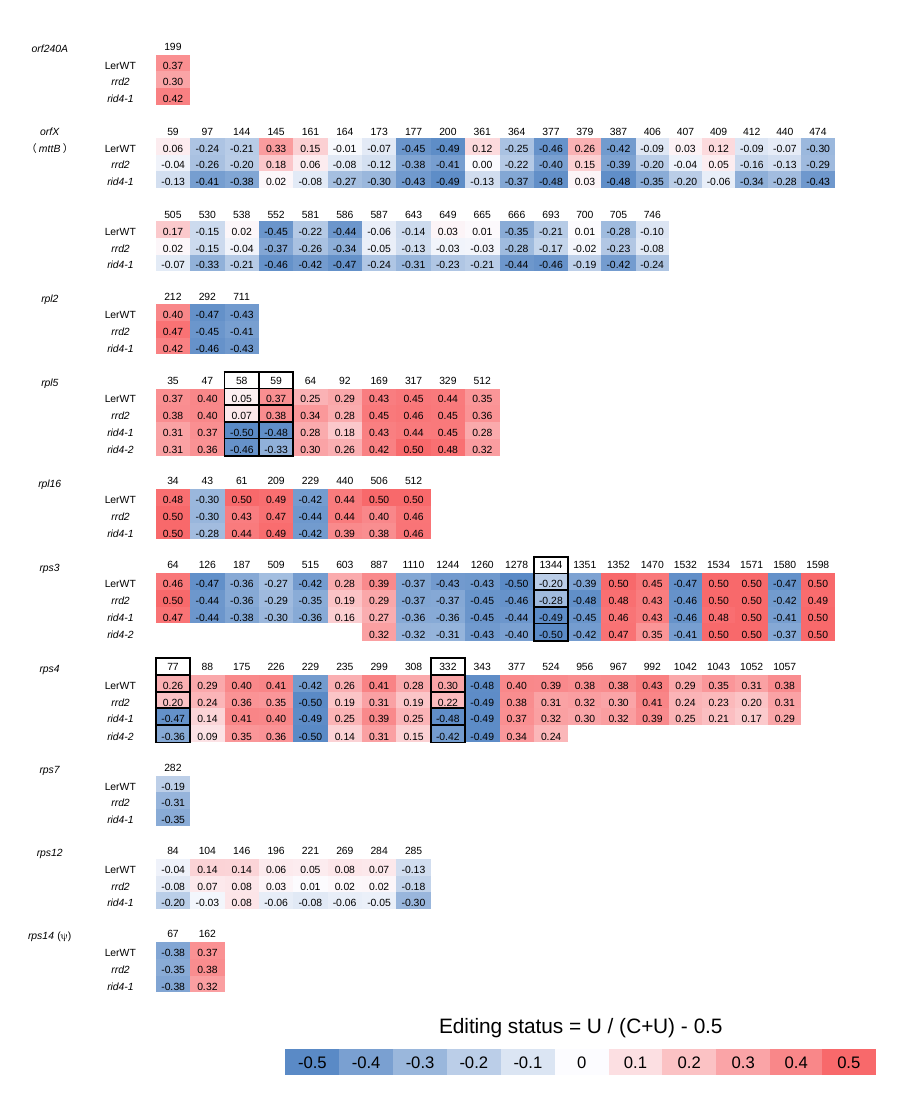

| orf240A |  | 199 |  |  |  |  |  |  |  |  |  |  |  |  |  |  |  |  |  |  |  |
| --- | --- | --- | --- | --- | --- | --- | --- | --- | --- | --- | --- | --- | --- | --- | --- | --- | --- | --- | --- | --- | --- |
|  | LerWT | 0.37 |  |  |  |  |  |  |  |  |  |  |  |  |  |  |  |  |  |  |  |
|  | rrd2 | 0.30 |  |  |  |  |  |  |  |  |  |  |  |  |  |  |  |  |  |  |  |
|  | rid4-1 | 0.42 |  |  |  |  |  |  |  |  |  |  |  |  |  |  |  |  |  |  |  |
|  |  |  |  |  |  |  |  |  |  |  |  |  |  |  |  |  |  |  |  |  |  |
| orfX |  | 59 | 97 | 144 | 145 | 161 | 164 | 173 | 177 | 200 | 361 | 364 | 377 | 379 | 387 | 406 | 407 | 409 | 412 | 440 | 474 |
| （mttB） | LerWT | 0.06 | -0.24 | -0.21 | 0.33 | 0.15 | -0.01 | -0.07 | -0.45 | -0.49 | 0.12 | -0.25 | -0.46 | 0.26 | -0.42 | -0.09 | 0.03 | 0.12 | -0.09 | -0.07 | -0.30 |
|  | rrd2 | -0.04 | -0.26 | -0.20 | 0.18 | 0.06 | -0.08 | -0.12 | -0.38 | -0.41 | 0.00 | -0.22 | -0.40 | 0.15 | -0.39 | -0.20 | -0.04 | 0.05 | -0.16 | -0.13 | -0.29 |
|  | rid4-1 | -0.13 | -0.41 | -0.38 | 0.02 | -0.08 | -0.27 | -0.30 | -0.43 | -0.49 | -0.13 | -0.37 | -0.48 | 0.03 | -0.48 | -0.35 | -0.20 | -0.06 | -0.34 | -0.28 | -0.43 |
|  |  |  |  |  |  |  |  |  |  |  |  |  |  |  |  |  |  |  |  |  |  |
|  |  | 505 | 530 | 538 | 552 | 581 | 586 | 587 | 643 | 649 | 665 | 666 | 693 | 700 | 705 | 746 |  |  |  |  |  |
|  | LerWT | 0.17 | -0.15 | 0.02 | -0.45 | -0.22 | -0.44 | -0.06 | -0.14 | 0.03 | 0.01 | -0.35 | -0.21 | 0.01 | -0.28 | -0.10 |  |  |  |  |  |
|  | rrd2 | 0.02 | -0.15 | -0.04 | -0.37 | -0.26 | -0.34 | -0.05 | -0.13 | -0.03 | -0.03 | -0.28 | -0.17 | -0.02 | -0.23 | -0.08 |  |  |  |  |  |
|  | rid4-1 | -0.07 | -0.33 | -0.21 | -0.46 | -0.42 | -0.47 | -0.24 | -0.31 | -0.23 | -0.21 | -0.44 | -0.46 | -0.19 | -0.42 | -0.24 |  |  |  |  |  |
|  |  |  |  |  |  |  |  |  |  |  |  |  |  |  |  |  |  |  |  |  |  |
| rpl2 |  | 212 | 292 | 711 |  |  |  |  |  |  |  |  |  |  |  |  |  |  |  |  |  |
|  | LerWT | 0.40 | -0.47 | -0.43 |  |  |  |  |  |  |  |  |  |  |  |  |  |  |  |  |  |
|  | rrd2 | 0.47 | -0.45 | -0.41 |  |  |  |  |  |  |  |  |  |  |  |  |  |  |  |  |  |
|  | rid4-1 | 0.42 | -0.46 | -0.43 |  |  |  |  |  |  |  |  |  |  |  |  |  |  |  |  |  |
|  |  |  |  |  |  |  |  |  |  |  |  |  |  |  |  |  |  |  |  |  |  |
| rpl5 |  | 35 | 47 | 58 | 59 | 64 | 92 | 169 | 317 | 329 | 512 |  |  |  |  |  |  |  |  |  |  |
|  | LerWT | 0.37 | 0.40 | 0.05 | 0.37 | 0.25 | 0.29 | 0.43 | 0.45 | 0.44 | 0.35 |  |  |  |  |  |  |  |  |  |  |
|  | rrd2 | 0.38 | 0.40 | 0.07 | 0.38 | 0.34 | 0.28 | 0.45 | 0.46 | 0.45 | 0.36 |  |  |  |  |  |  |  |  |  |  |
|  | rid4-1 | 0.31 | 0.37 | -0.50 | -0.48 | 0.28 | 0.18 | 0.43 | 0.44 | 0.45 | 0.28 |  |  |  |  |  |  |  |  |  |  |
|  | rid4-2 | 0.31 | 0.36 | -0.46 | -0.33 | 0.30 | 0.26 | 0.42 | 0.50 | 0.48 | 0.32 |  |  |  |  |  |  |  |  |  |  |
|  |  |  |  |  |  |  |  |  |  |  |  |  |  |  |  |  |  |  |  |  |  |
| rpl16 |  | 34 | 43 | 61 | 209 | 229 | 440 | 506 | 512 |  |  |  |  |  |  |  |  |  |  |  |  |
|  | LerWT | 0.48 | -0.30 | 0.50 | 0.49 | -0.42 | 0.44 | 0.50 | 0.50 |  |  |  |  |  |  |  |  |  |  |  |  |
|  | rrd2 | 0.50 | -0.30 | 0.43 | 0.47 | -0.44 | 0.44 | 0.40 | 0.46 |  |  |  |  |  |  |  |  |  |  |  |  |
|  | rid4-1 | 0.50 | -0.28 | 0.44 | 0.49 | -0.42 | 0.39 | 0.38 | 0.46 |  |  |  |  |  |  |  |  |  |  |  |  |
|  |  |  |  |  |  |  |  |  |  |  |  |  |  |  |  |  |  |  |  |  |  |
| rps3 |  | 64 | 126 | 187 | 509 | 515 | 603 | 887 | 1110 | 1244 | 1260 | 1278 | 1344 | 1351 | 1352 | 1470 | 1532 | 1534 | 1571 | 1580 | 1598 |
|  | LerWT | 0.46 | -0.47 | -0.36 | -0.27 | -0.42 | 0.28 | 0.39 | -0.37 | -0.43 | -0.43 | -0.50 | -0.20 | -0.39 | 0.50 | 0.45 | -0.47 | 0.50 | 0.50 | -0.47 | 0.50 |
|  | rrd2 | 0.50 | -0.44 | -0.36 | -0.29 | -0.35 | 0.19 | 0.29 | -0.37 | -0.37 | -0.45 | -0.46 | -0.28 | -0.48 | 0.48 | 0.43 | -0.46 | 0.50 | 0.50 | -0.42 | 0.49 |
|  | rid4-1 | 0.47 | -0.44 | -0.38 | -0.30 | -0.36 | 0.16 | 0.27 | -0.36 | -0.36 | -0.45 | -0.44 | -0.49 | -0.45 | 0.46 | 0.43 | -0.46 | 0.48 | 0.50 | -0.41 | 0.50 |
|  | rid4-2 |  |  |  |  |  |  | 0.32 | -0.32 | -0.31 | -0.43 | -0.40 | -0.50 | -0.42 | 0.47 | 0.35 | -0.41 | 0.50 | 0.50 | -0.37 | 0.50 |
|  |  |  |  |  |  |  |  |  |  |  |  |  |  |  |  |  |  |  |  |  |  |
| rps4 |  | 77 | 88 | 175 | 226 | 229 | 235 | 299 | 308 | 332 | 343 | 377 | 524 | 956 | 967 | 992 | 1042 | 1043 | 1052 | 1057 |  |
|  | LerWT | 0.26 | 0.29 | 0.40 | 0.41 | -0.42 | 0.26 | 0.41 | 0.28 | 0.30 | -0.48 | 0.40 | 0.39 | 0.38 | 0.38 | 0.43 | 0.29 | 0.35 | 0.31 | 0.38 |  |
|  | rrd2 | 0.20 | 0.24 | 0.36 | 0.35 | -0.50 | 0.19 | 0.31 | 0.19 | 0.22 | -0.49 | 0.38 | 0.31 | 0.32 | 0.30 | 0.41 | 0.24 | 0.23 | 0.20 | 0.31 |  |
|  | rid4-1 | -0.47 | 0.14 | 0.41 | 0.40 | -0.49 | 0.25 | 0.39 | 0.25 | -0.48 | -0.49 | 0.37 | 0.32 | 0.30 | 0.32 | 0.39 | 0.25 | 0.21 | 0.17 | 0.29 |  |
|  | rid4-2 | -0.36 | 0.09 | 0.35 | 0.36 | -0.50 | 0.14 | 0.31 | 0.15 | -0.42 | -0.49 | 0.34 | 0.24 |  |  |  |  |  |  |  |  |
|  |  |  |  |  |  |  |  |  |  |  |  |  |  |  |  |  |  |  |  |  |  |
| rps7 |  | 282 |  |  |  |  |  |  |  |  |  |  |  |  |  |  |  |  |  |  |  |
|  | LerWT | -0.19 |  |  |  |  |  |  |  |  |  |  |  |  |  |  |  |  |  |  |  |
|  | rrd2 | -0.31 |  |  |  |  |  |  |  |  |  |  |  |  |  |  |  |  |  |  |  |
|  | rid4-1 | -0.35 |  |  |  |  |  |  |  |  |  |  |  |  |  |  |  |  |  |  |  |
|  |  |  |  |  |  |  |  |  |  |  |  |  |  |  |  |  |  |  |  |  |  |
| rps12 |  | 84 | 104 | 146 | 196 | 221 | 269 | 284 | 285 |  |  |  |  |  |  |  |  |  |  |  |  |
|  | LerWT | -0.04 | 0.14 | 0.14 | 0.06 | 0.05 | 0.08 | 0.07 | -0.13 |  |  |  |  |  |  |  |  |  |  |  |  |
|  | rrd2 | -0.08 | 0.07 | 0.08 | 0.03 | 0.01 | 0.02 | 0.02 | -0.18 |  |  |  |  |  |  |  |  |  |  |  |  |
|  | rid4-1 | -0.20 | -0.03 | 0.08 | -0.06 | -0.08 | -0.06 | -0.05 | -0.30 |  |  |  |  |  |  |  |  |  |  |  |  |
|  |  |  |  |  |  |  |  |  |  |  |  |  |  |  |  |  |  |  |  |  |  |
| rps14 (ψ) |  | 67 | 162 |  |  |  |  |  |  |  |  |  |  |  |  |  |  |  |  |  |  |
|  | LerWT | -0.38 | 0.37 |  |  |  |  |  |  |  |  |  |  |  |  |  |  |  |  |  |  |
|  | rrd2 | -0.35 | 0.38 |  |  |  |  |  |  |  |  |  |  |  |  |  |  |  |  |  |  |
|  | rid4-1 | -0.38 | 0.32 |  |  |  |  |  |  |  |  |  |  |  |  |  |  |  |  |  |  |
|  |  |  |  |  |  |  |  |  |  |  |  |  |  |  |  |  |  |  |  |  |  |
|  |  |  |  |  |  |  |  |  |  |  |  |  |  |  |  |  |  |  |  |  |  |
|  |  |  |  |  |  |  |  |  |  |  |  |  |  |  |  |  |  |  |  |  |  |
|  |  |  |  |  |  |  |  |  |  |  |  |  |  |  |  |  |  |  |  |  |  |
|  |  |  |  |  |  |  |  |  |  |  |  |  |  |  |  |  |  |  |  |  |  |
|  |  |  |  |  |  |  |  |  |  |  |  |  |  |  |  |  |  |  |  |  |  |
|  |  |  |  |  |  |  |  |  |  |  |  |  |  |  |  |  |  |  |  |  |  |
|  |  |  |  |  |  |  |  |  |  |  |  |  |  |  |  |  |  |  |  |  |  |
|  |  |  |  |  |  |  |  |  |  |  |  |  |  |  |  |  |  |  |  |  |  |
|  |  |  |  |  |  |  |  |  |  |  |  |  |  |  |  |  |  |  |  |  |  |
| Editing status = U / (C+U) - 0.5 |  |  |  |  |  |  |  |  |  |  |
| --- | --- | --- | --- | --- | --- | --- | --- | --- | --- | --- |
| -0.5 | -0.4 | -0.3 | -0.2 | -0.1 | 0 | 0.1 | 0.2 | 0.3 | 0.4 | 0.5 |